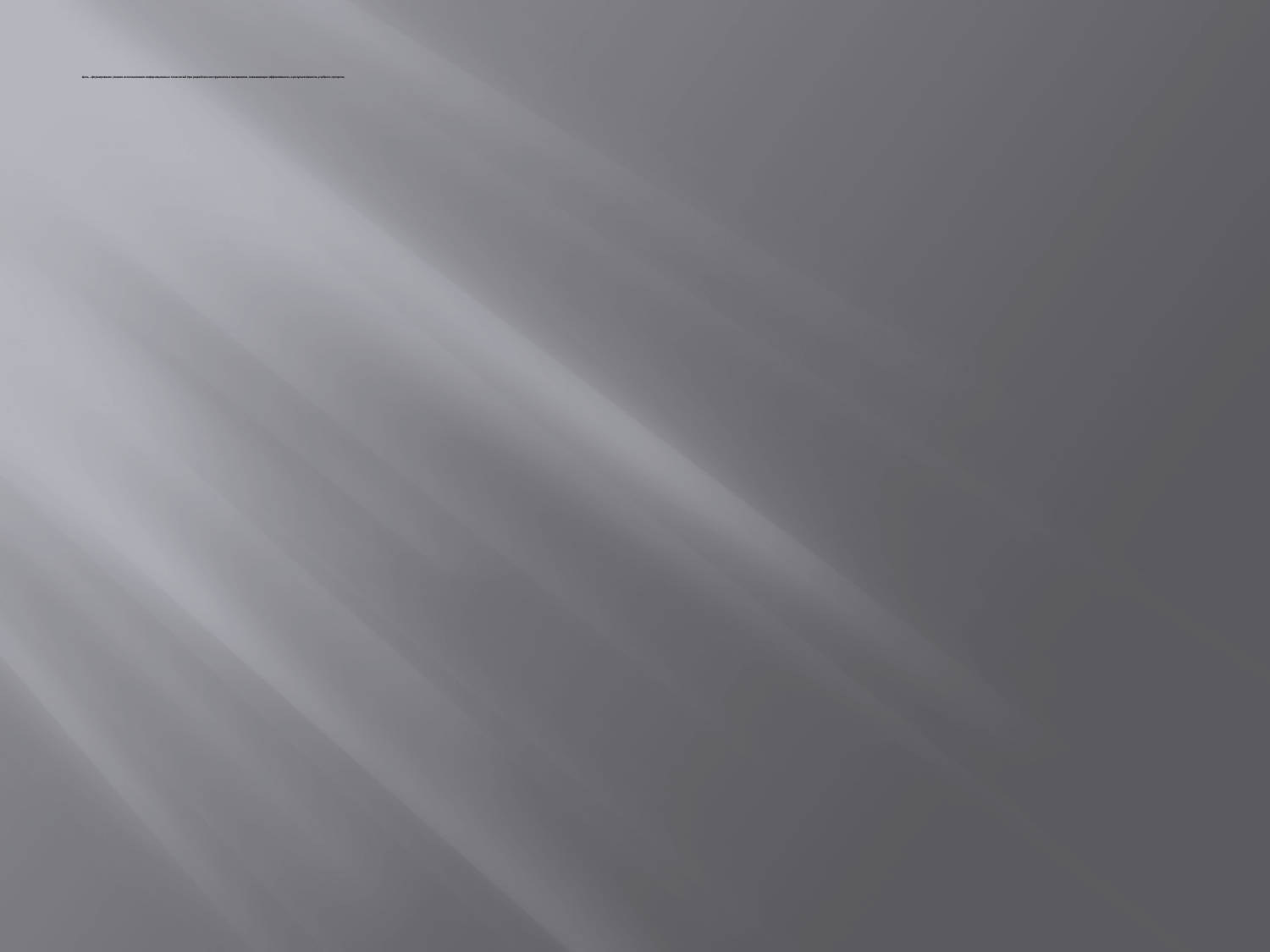

# Цель –формирование умения использования информационных технологий при разработке инструментов и материалов, повышающих эффективность и результативность учебного процесса.